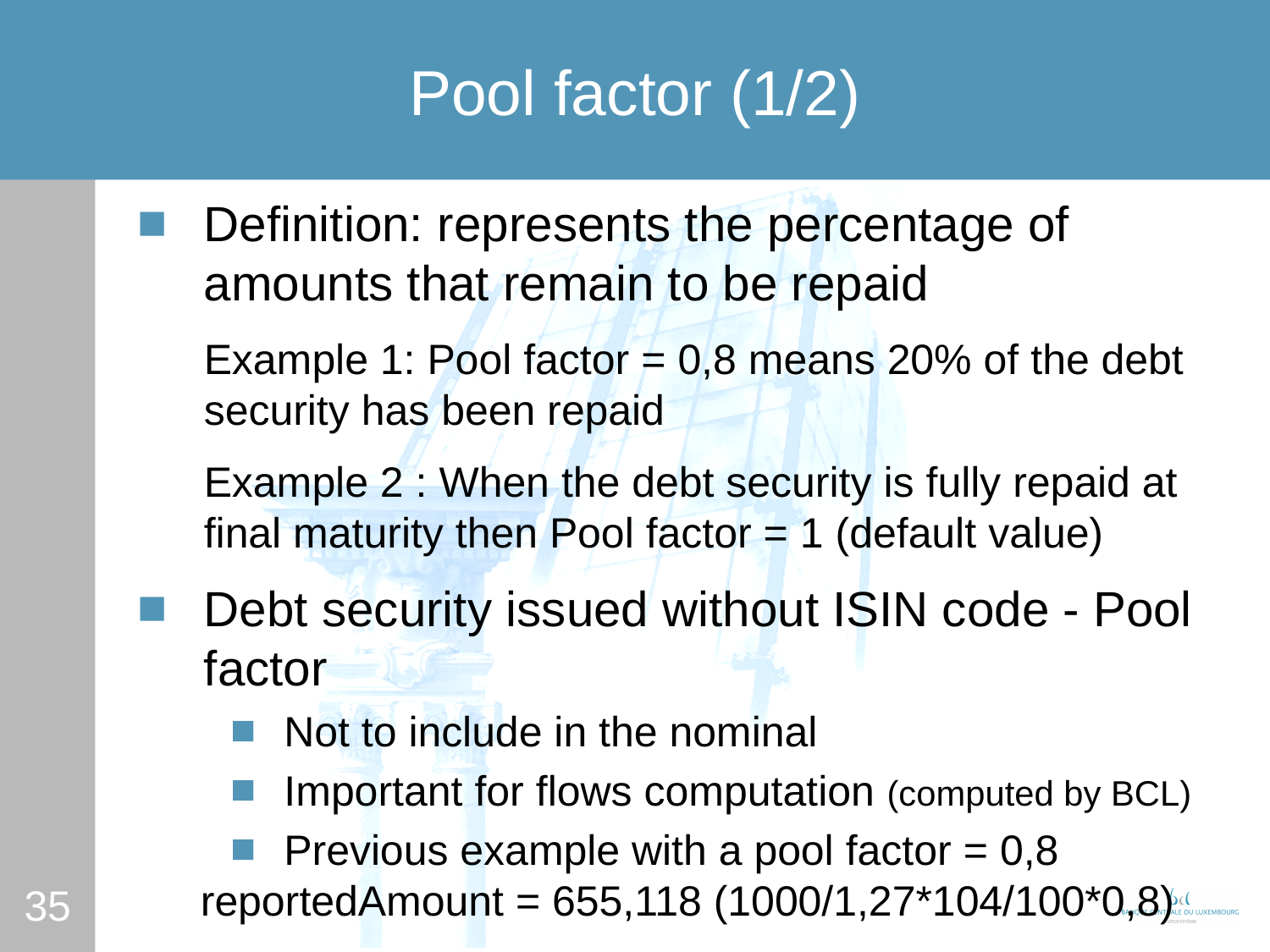

# Pool factor (1/2)
Definition: represents the percentage of amounts that remain to be repaid
	Example 1: Pool factor = 0,8 means 20% of the debt security has been repaid
	Example 2 : When the debt security is fully repaid at final maturity then Pool factor = 1 (default value)
Debt security issued without ISIN code - Pool factor
Not to include in the nominal
Important for flows computation (computed by BCL)
Previous example with a pool factor = 0,8
reportedAmount = 655,118 (1000/1,27*104/100*0,8)

35